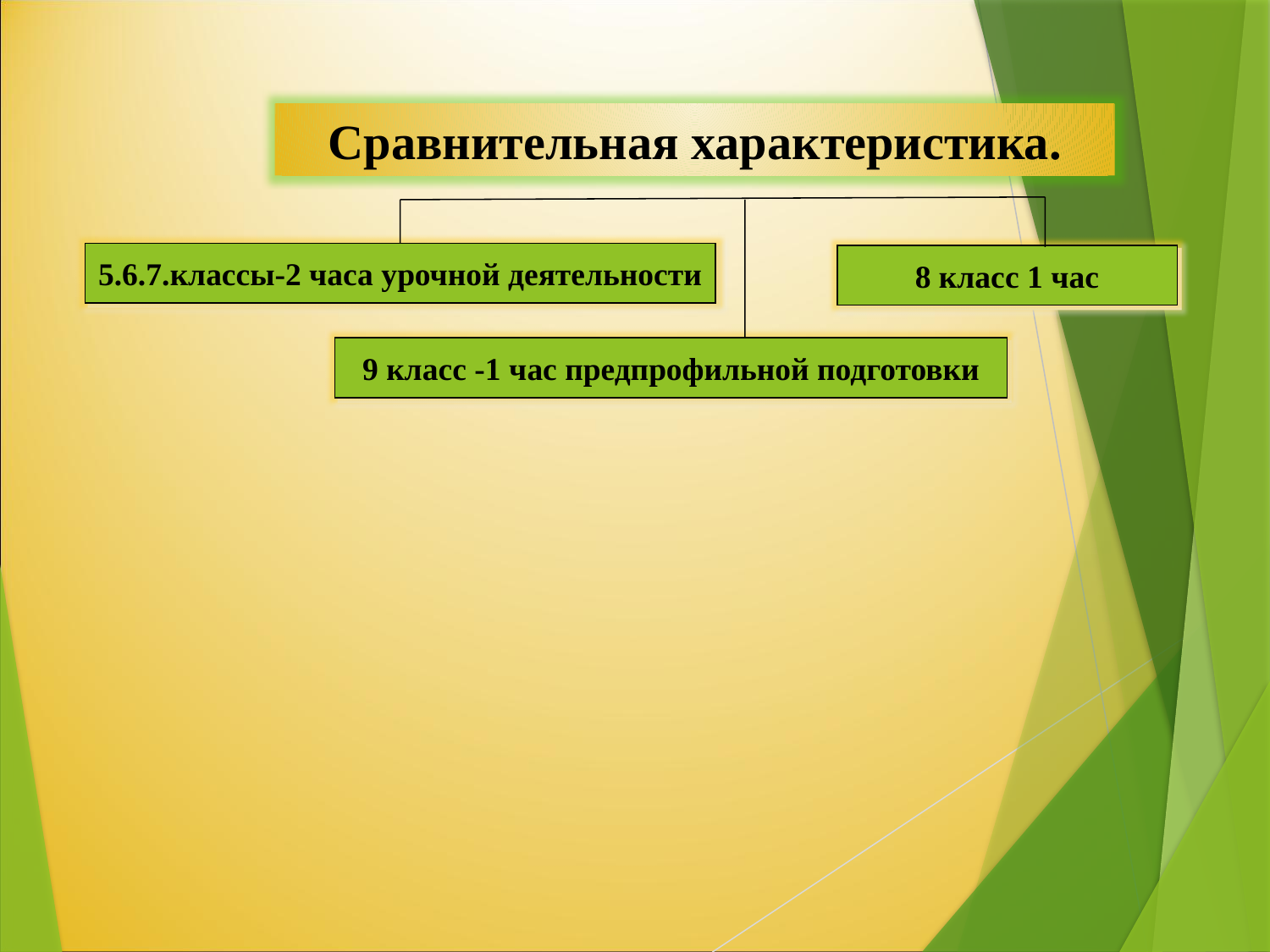

Сравнительная характеристика.

5.6.7.классы-2 часа урочной деятельности
8 класс 1 час
9 класс -1 час предпрофильной подготовки